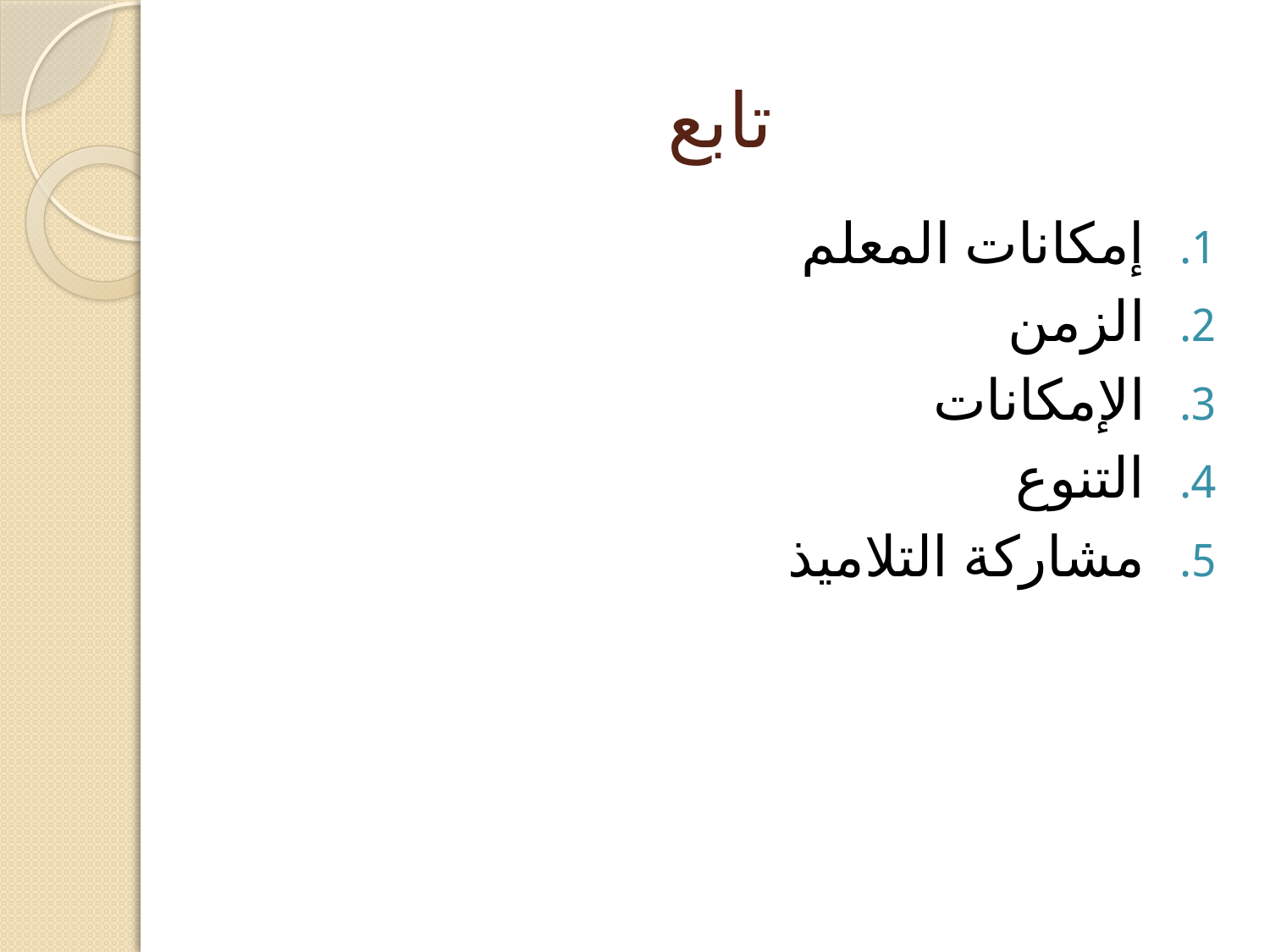

# تابع
إمكانات المعلم
الزمن
الإمكانات
التنوع
مشاركة التلاميذ